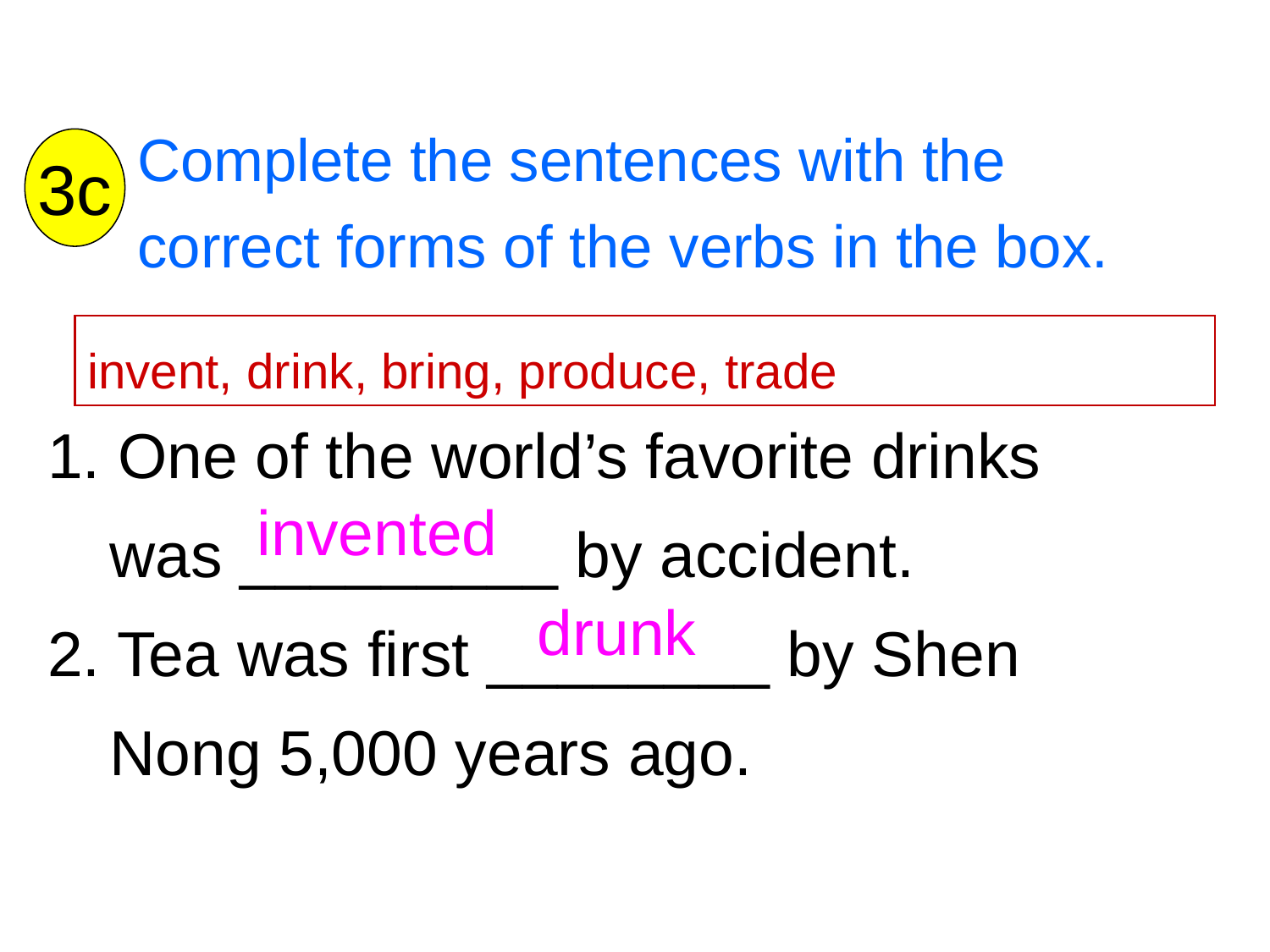

Complete the sentences with the correct forms of the verbs in the box.
3c
invent, drink, bring, produce, trade
1. One of the world’s favorite drinks was _________ by accident.
2. Tea was first ________ by Shen Nong 5,000 years ago.
invented
drunk